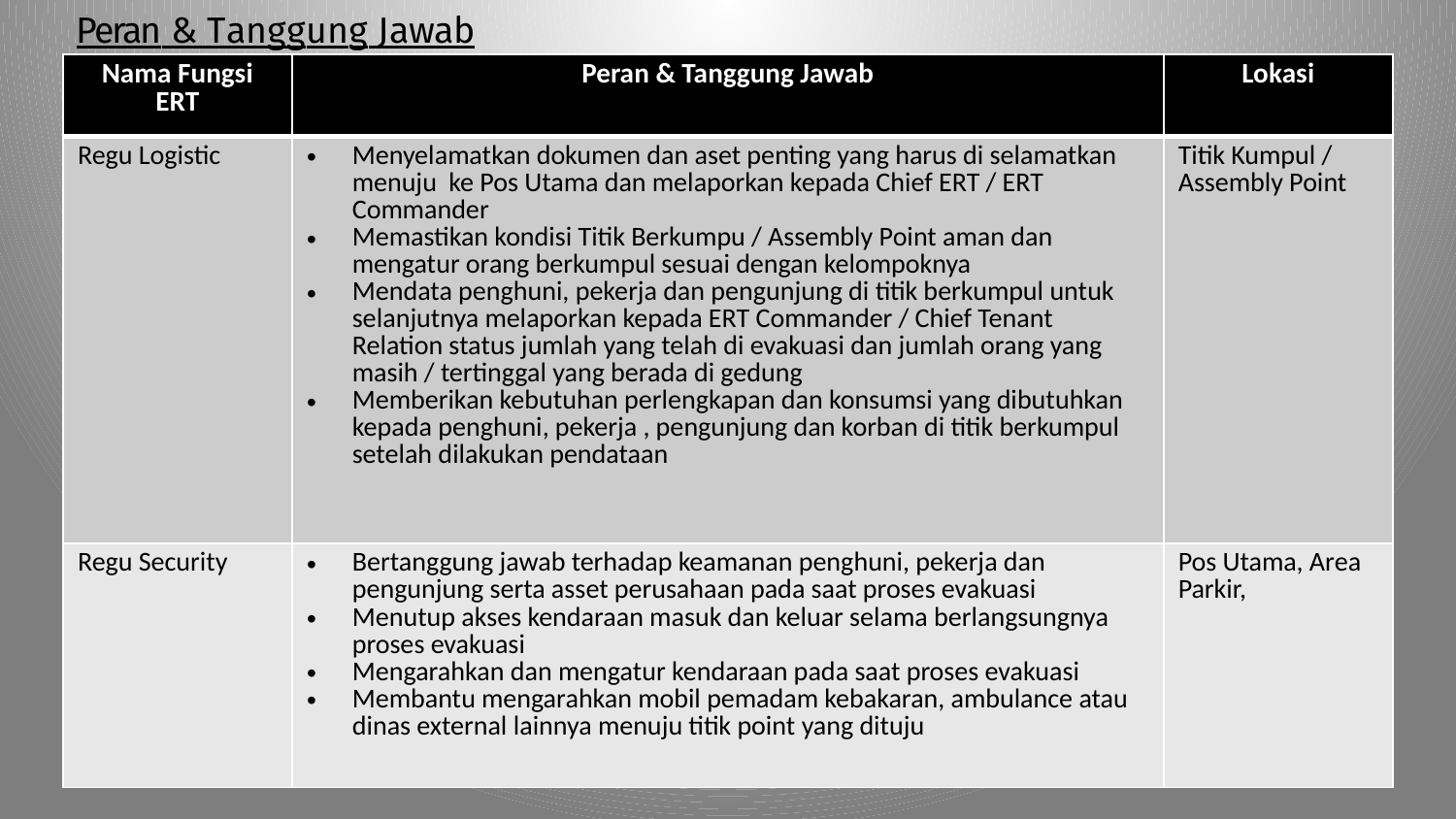

Peran & Tanggung Jawab
| Nama Fungsi ERT | Peran & Tanggung Jawab | Lokasi |
| --- | --- | --- |
| Regu Logistic | Menyelamatkan dokumen dan aset penting yang harus di selamatkan menuju ke Pos Utama dan melaporkan kepada Chief ERT / ERT Commander Memastikan kondisi Titik Berkumpu / Assembly Point aman dan mengatur orang berkumpul sesuai dengan kelompoknya Mendata penghuni, pekerja dan pengunjung di titik berkumpul untuk selanjutnya melaporkan kepada ERT Commander / Chief Tenant Relation status jumlah yang telah di evakuasi dan jumlah orang yang masih / tertinggal yang berada di gedung Memberikan kebutuhan perlengkapan dan konsumsi yang dibutuhkan kepada penghuni, pekerja , pengunjung dan korban di titik berkumpul setelah dilakukan pendataan | Titik Kumpul / Assembly Point |
| Regu Security | Bertanggung jawab terhadap keamanan penghuni, pekerja dan pengunjung serta asset perusahaan pada saat proses evakuasi Menutup akses kendaraan masuk dan keluar selama berlangsungnya proses evakuasi Mengarahkan dan mengatur kendaraan pada saat proses evakuasi Membantu mengarahkan mobil pemadam kebakaran, ambulance atau dinas external lainnya menuju titik point yang dituju | Pos Utama, Area Parkir, |